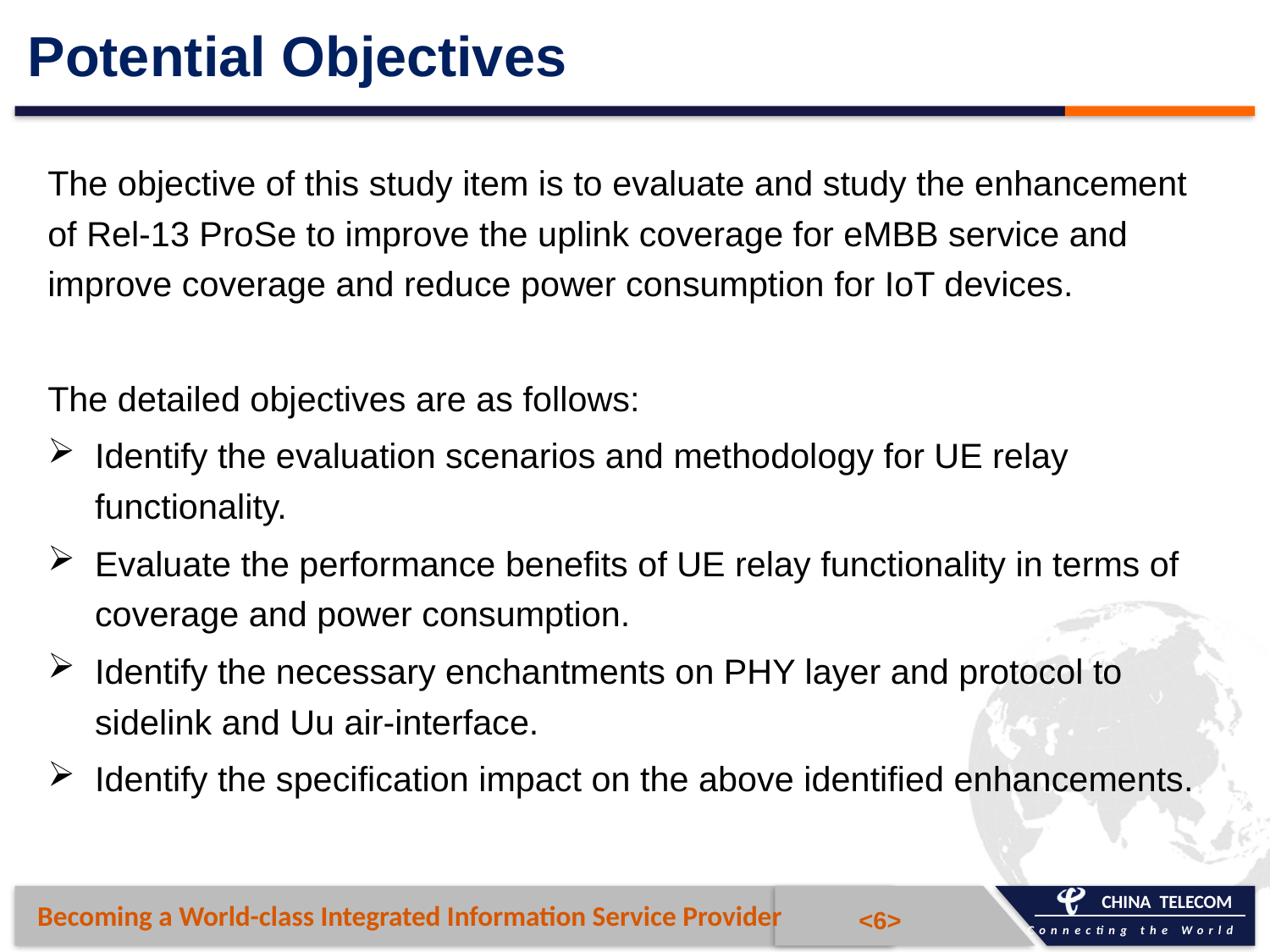

# Potential Objectives
The objective of this study item is to evaluate and study the enhancement of Rel-13 ProSe to improve the uplink coverage for eMBB service and improve coverage and reduce power consumption for IoT devices.

The detailed objectives are as follows:
Identify the evaluation scenarios and methodology for UE relay functionality.
Evaluate the performance benefits of UE relay functionality in terms of coverage and power consumption.
Identify the necessary enchantments on PHY layer and protocol to sidelink and Uu air-interface.
Identify the specification impact on the above identified enhancements.